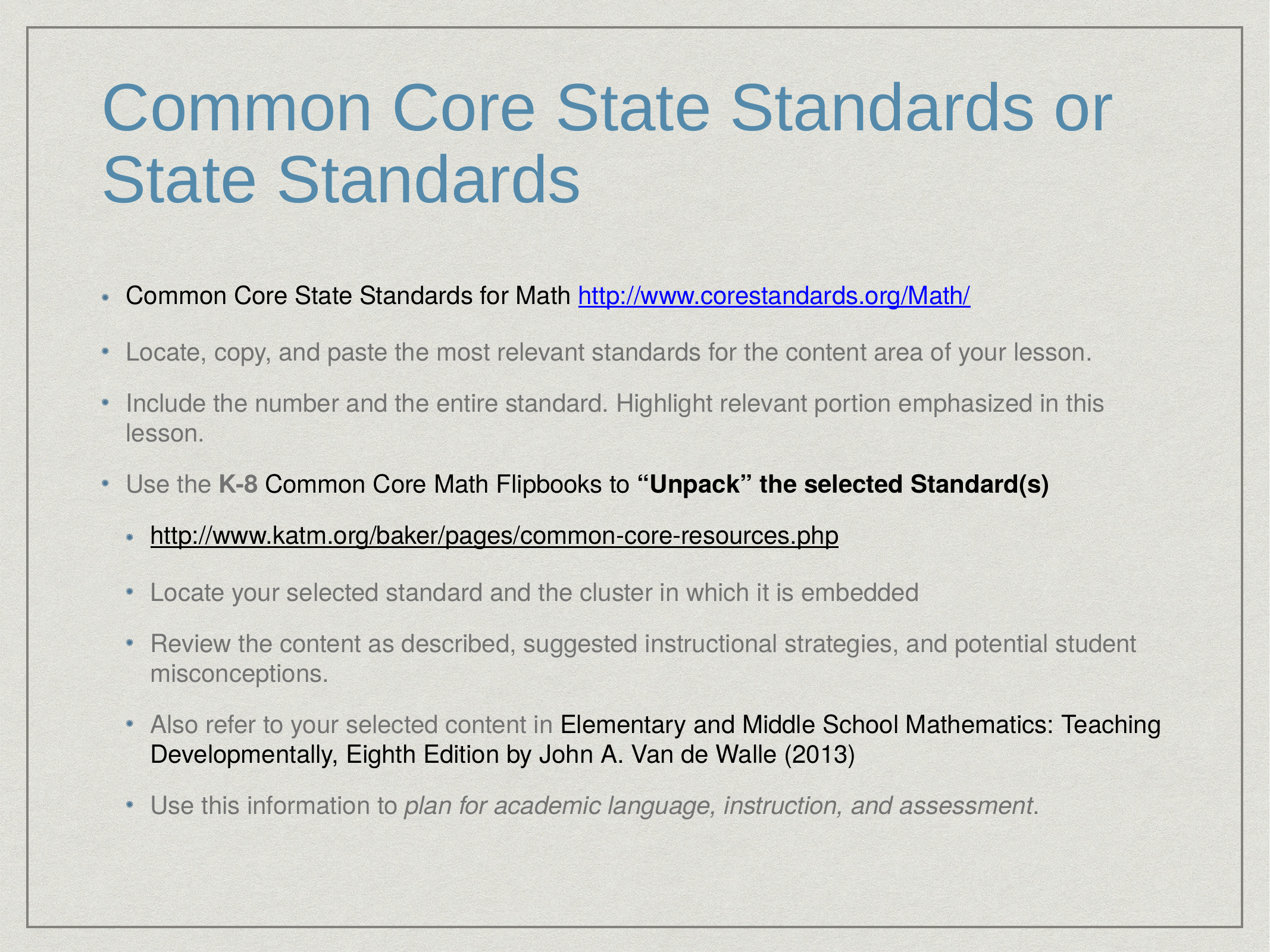

# Common Core State Standards or State Standards
Common Core State Standards for Math http://www.corestandards.org/Math/
Locate, copy, and paste the most relevant standards for the content area of your lesson.
Include the number and the entire standard. Highlight relevant portion emphasized in this lesson.
Use the K-8 Common Core Math Flipbooks to “Unpack” the selected Standard(s)
http://www.katm.org/baker/pages/common-core-resources.php
Locate your selected standard and the cluster in which it is embedded
Review the content as described, suggested instructional strategies, and potential student misconceptions.
Also refer to your selected content in Elementary and Middle School Mathematics: Teaching Developmentally, Eighth Edition by John A. Van de Walle (2013)
Use this information to plan for academic language, instruction, and assessment.